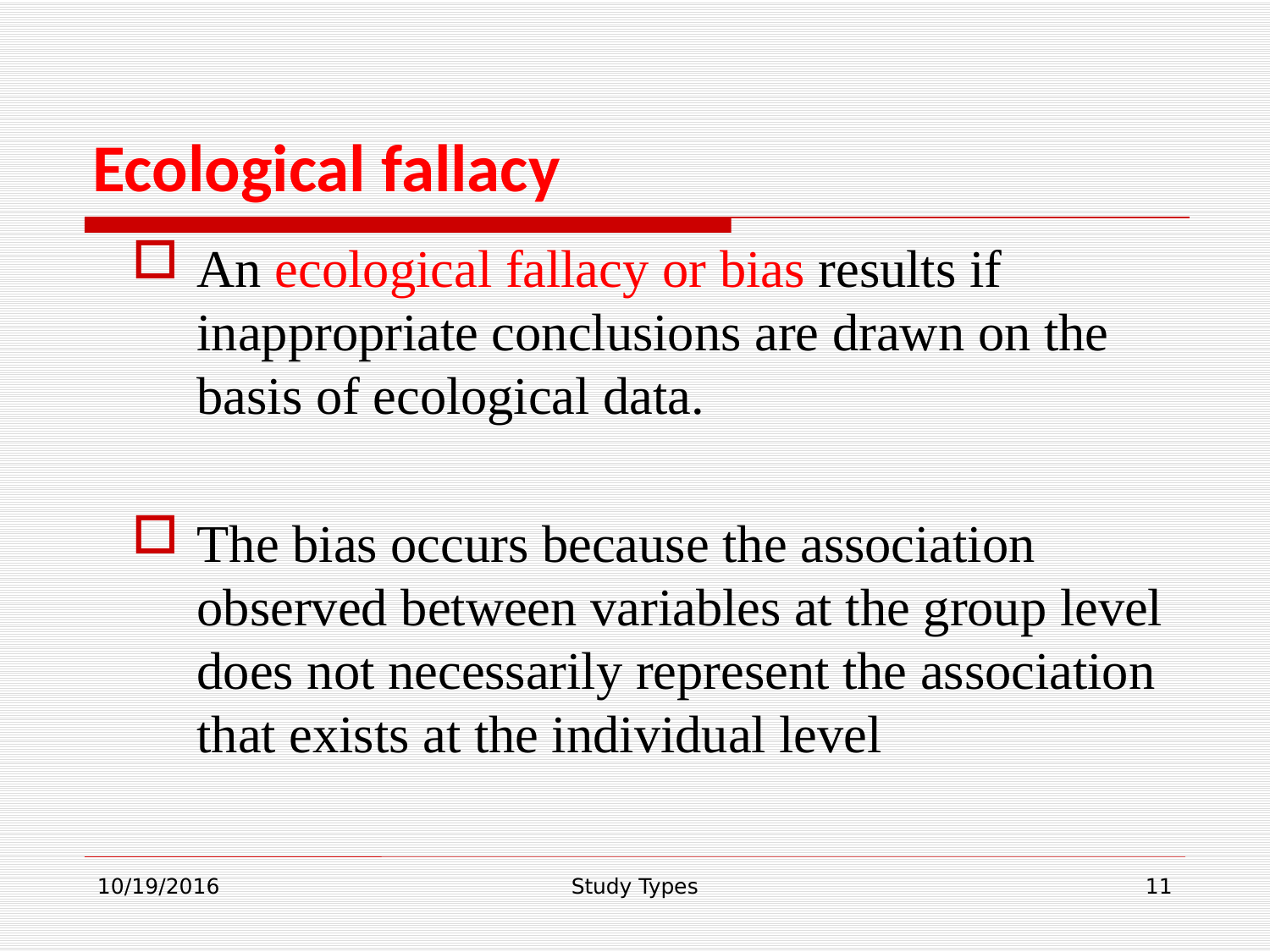

# Ecological fallacy
An ecological fallacy or bias results if inappropriate conclusions are drawn on the basis of ecological data.

The bias occurs because the association observed between variables at the group level does not necessarily represent the association that exists at the individual level
10/19/2016
Study Types
11